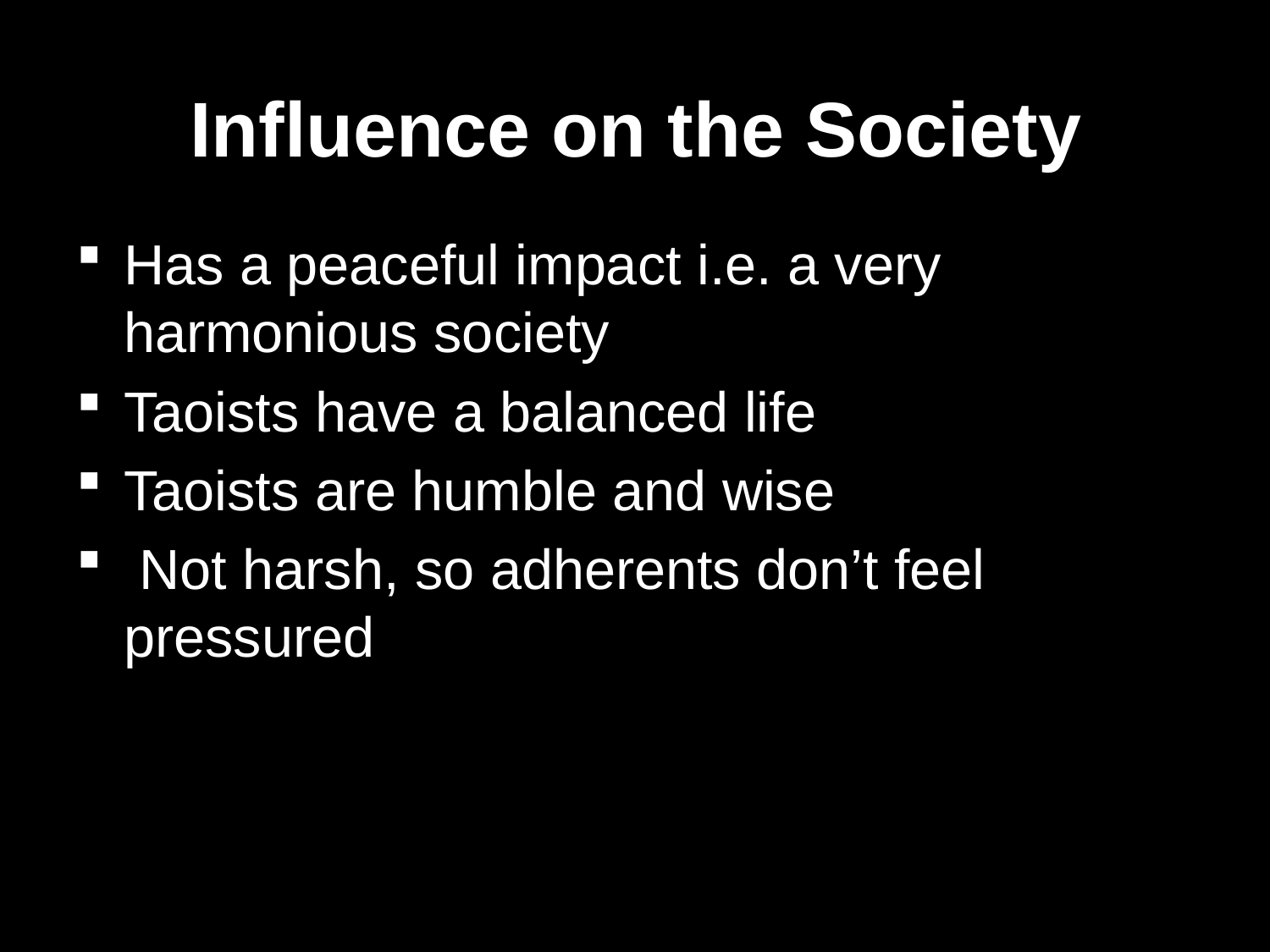

# Influence on the Society
Has a peaceful impact i.e. a very harmonious society
Taoists have a balanced life
Taoists are humble and wise
 Not harsh, so adherents don’t feel pressured